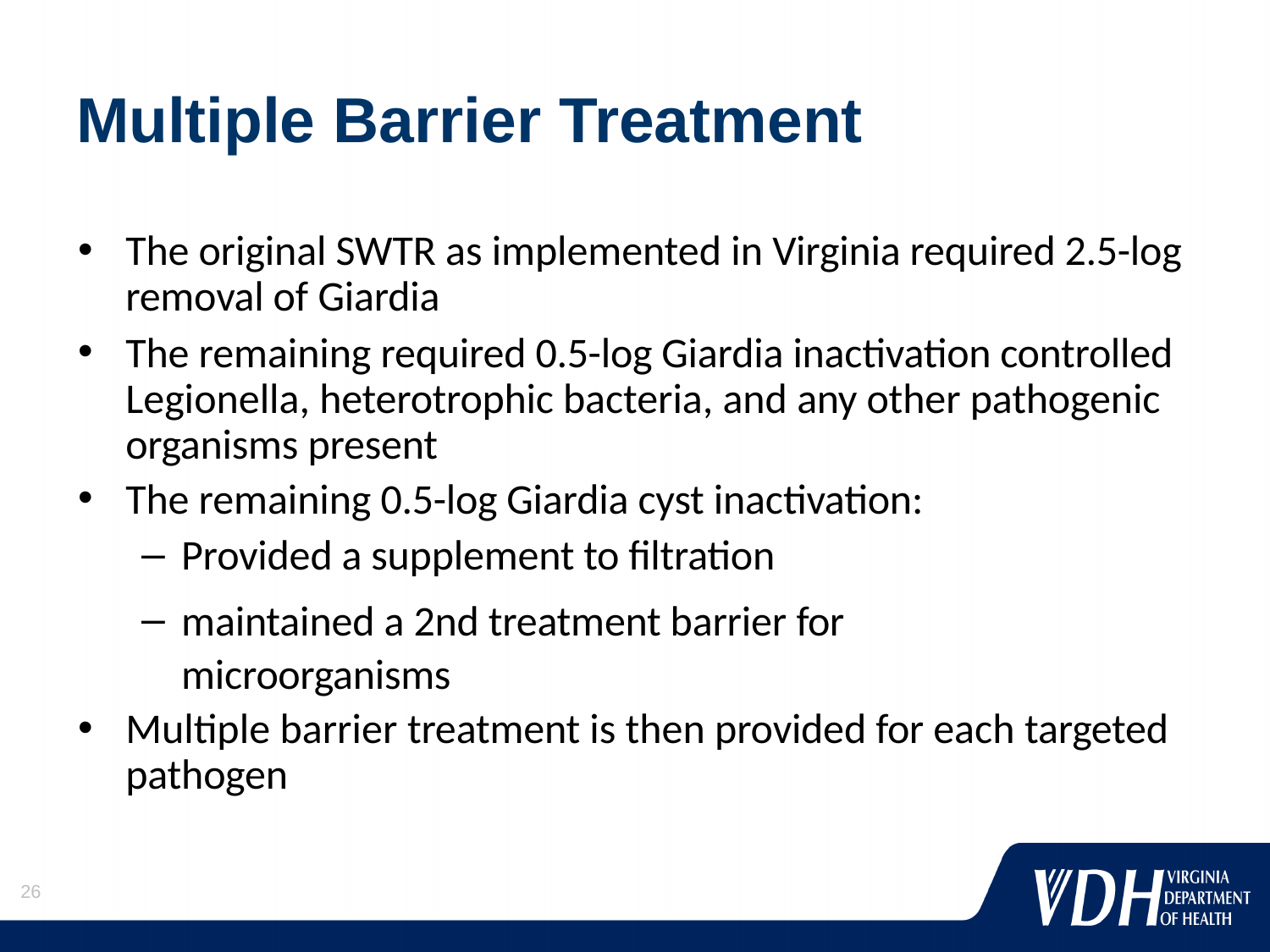

# Multiple Barrier Treatment
The original SWTR as implemented in Virginia required 2.5-log  removal of Giardia
The remaining required 0.5-log Giardia inactivation controlled  Legionella, heterotrophic bacteria, and any other pathogenic  organisms present
The remaining 0.5-log Giardia cyst inactivation:
Provided a supplement to filtration
maintained a 2nd treatment barrier for  microorganisms
Multiple barrier treatment is then provided for each targeted  pathogen

26